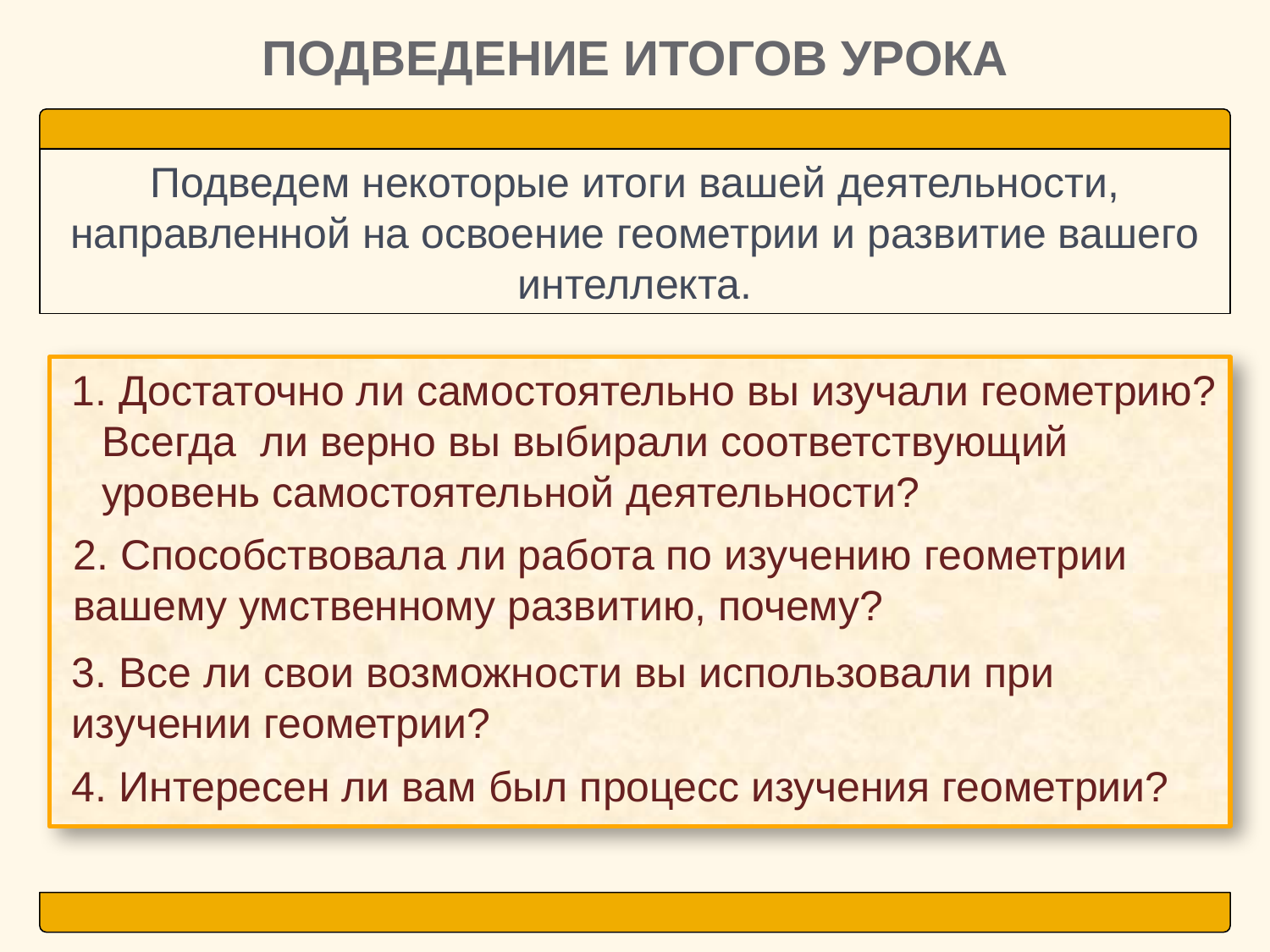

ПОДВЕДЕНИЕ ИТОГОВ УРОКА

Подведем некоторые итоги вашей деятельности, направленной на освоение геометрии и развитие вашего интеллекта.

 Достаточно ли самостоятельно вы изучали геометрию? Всегда  ли верно вы выбирали соответствующий уровень самостоятельной деятельности?
2. Способствовала ли работа по изучению геометрии вашему умственному развитию, почему?
3. Все ли свои возможности вы использовали при изучении геометрии?
4. Интересен ли вам был процесс изучения геометрии?